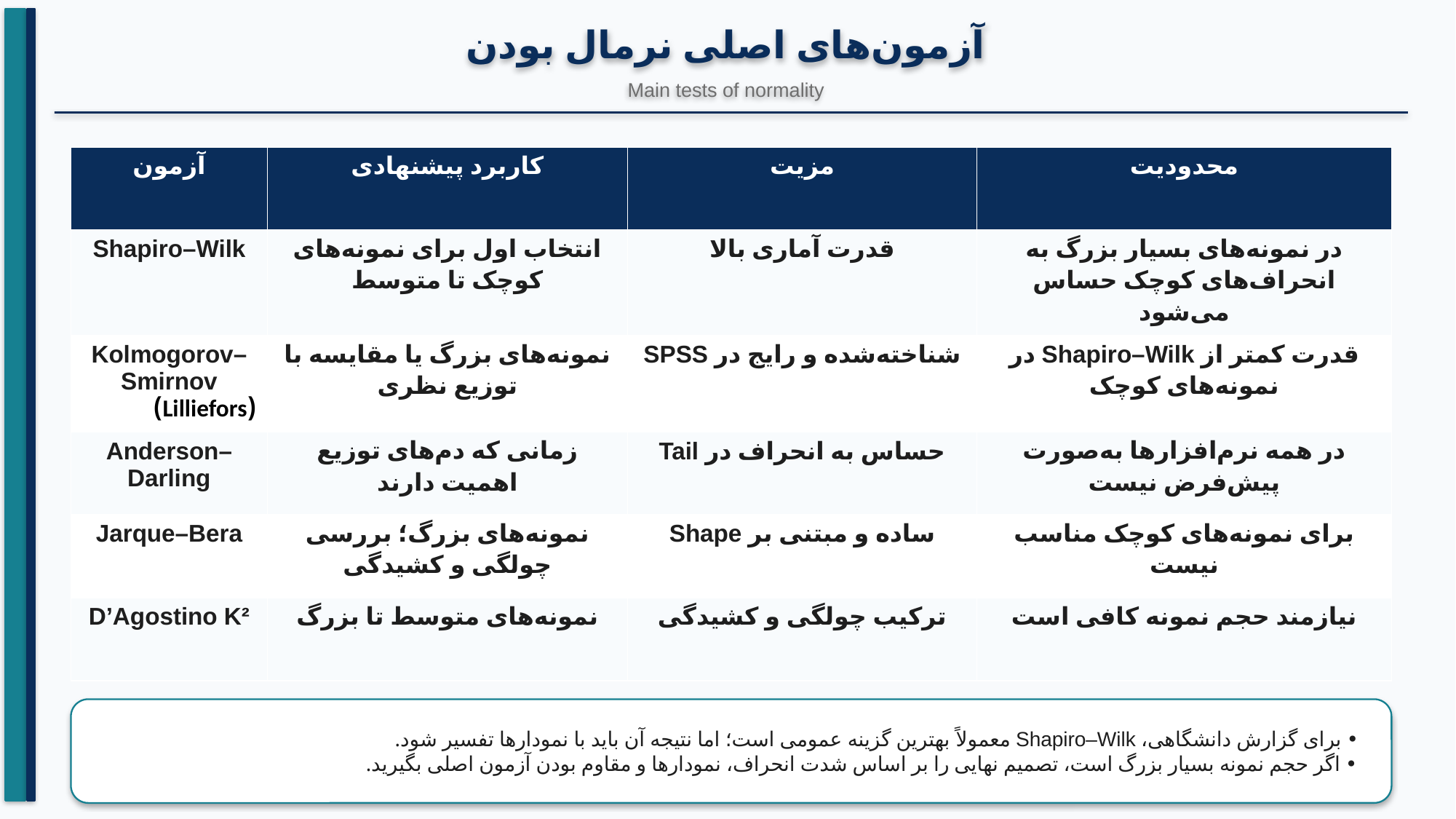

آزمون‌های اصلی نرمال بودن
Main tests of normality

| آزمون | کاربرد پیشنهادی | مزیت | محدودیت |
| --- | --- | --- | --- |
| Shapiro–Wilk | انتخاب اول برای نمونه‌های کوچک تا متوسط | قدرت آماری بالا | در نمونه‌های بسیار بزرگ به انحراف‌های کوچک حساس می‌شود |
| Kolmogorov–Smirnov (Lilliefors) | نمونه‌های بزرگ یا مقایسه با توزیع نظری | شناخته‌شده و رایج در SPSS | قدرت کمتر از Shapiro–Wilk در نمونه‌های کوچک |
| Anderson–Darling | زمانی که دم‌های توزیع اهمیت دارند | حساس به انحراف در Tail | در همه نرم‌افزارها به‌صورت پیش‌فرض نیست |
| Jarque–Bera | نمونه‌های بزرگ؛ بررسی چولگی و کشیدگی | ساده و مبتنی بر Shape | برای نمونه‌های کوچک مناسب نیست |
| D’Agostino K² | نمونه‌های متوسط تا بزرگ | ترکیب چولگی و کشیدگی | نیازمند حجم نمونه کافی است |

• برای گزارش دانشگاهی، Shapiro–Wilk معمولاً بهترین گزینه عمومی است؛ اما نتیجه آن باید با نمودارها تفسیر شود.
• اگر حجم نمونه بسیار بزرگ است، تصمیم نهایی را بر اساس شدت انحراف، نمودارها و مقاوم بودن آزمون اصلی بگیرید.